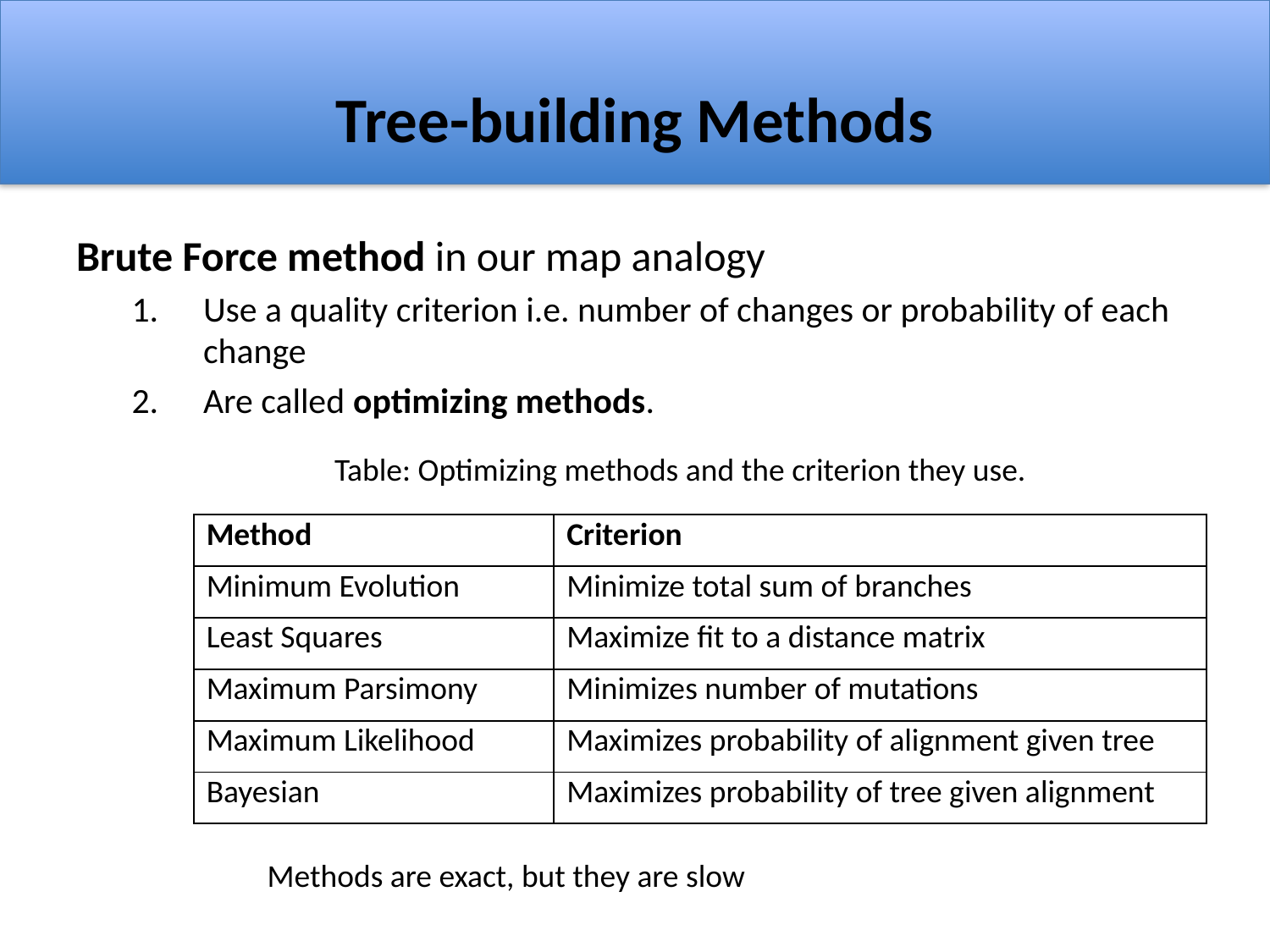

# Tree-building Methods
Brute Force method in our map analogy
Use a quality criterion i.e. number of changes or probability of each change
Are called optimizing methods.
Table: Optimizing methods and the criterion they use.
| Method | Criterion |
| --- | --- |
| Minimum Evolution | Minimize total sum of branches |
| Least Squares | Maximize fit to a distance matrix |
| Maximum Parsimony | Minimizes number of mutations |
| Maximum Likelihood | Maximizes probability of alignment given tree |
| Bayesian | Maximizes probability of tree given alignment |
Methods are exact, but they are slow